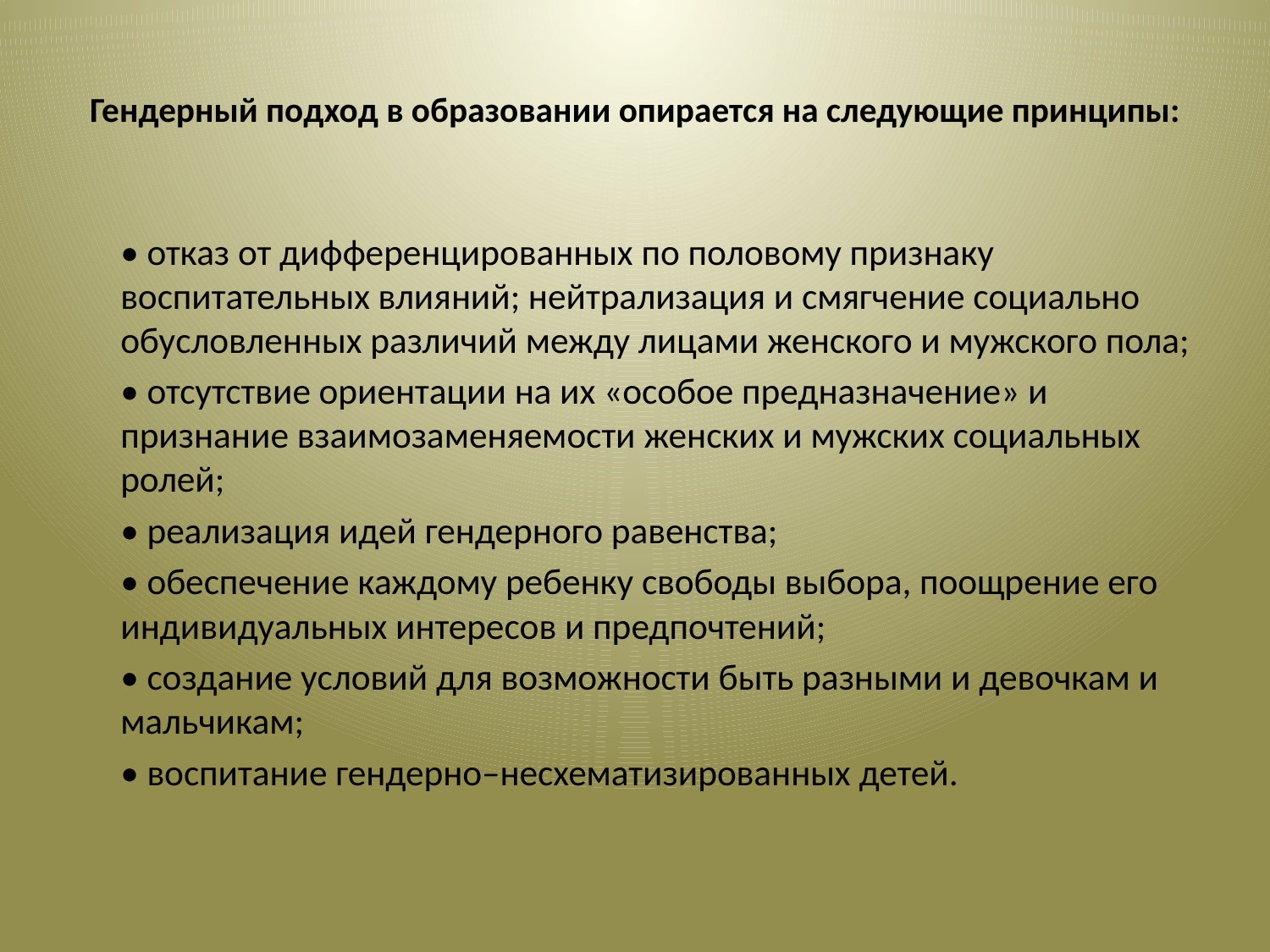

# Гендерный подход в образовании опирается на следующие принципы:
	• отказ от дифференцированных по половому признаку воспитательных влияний; нейтрализация и смягчение социально обусловленных различий между лицами женского и мужского пола;
	• отсутствие ориентации на их «особое предназначение» и признание взаимозаменяемости женских и мужских социальных ролей;
	• реализация идей гендерного равенства;
	• обеспечение каждому ребенку свободы выбора, поощрение его индивидуальных интересов и предпочтений;
	• создание условий для возможности быть разными и девочкам и мальчикам;
	• воспитание гендерно–несхематизированных детей.